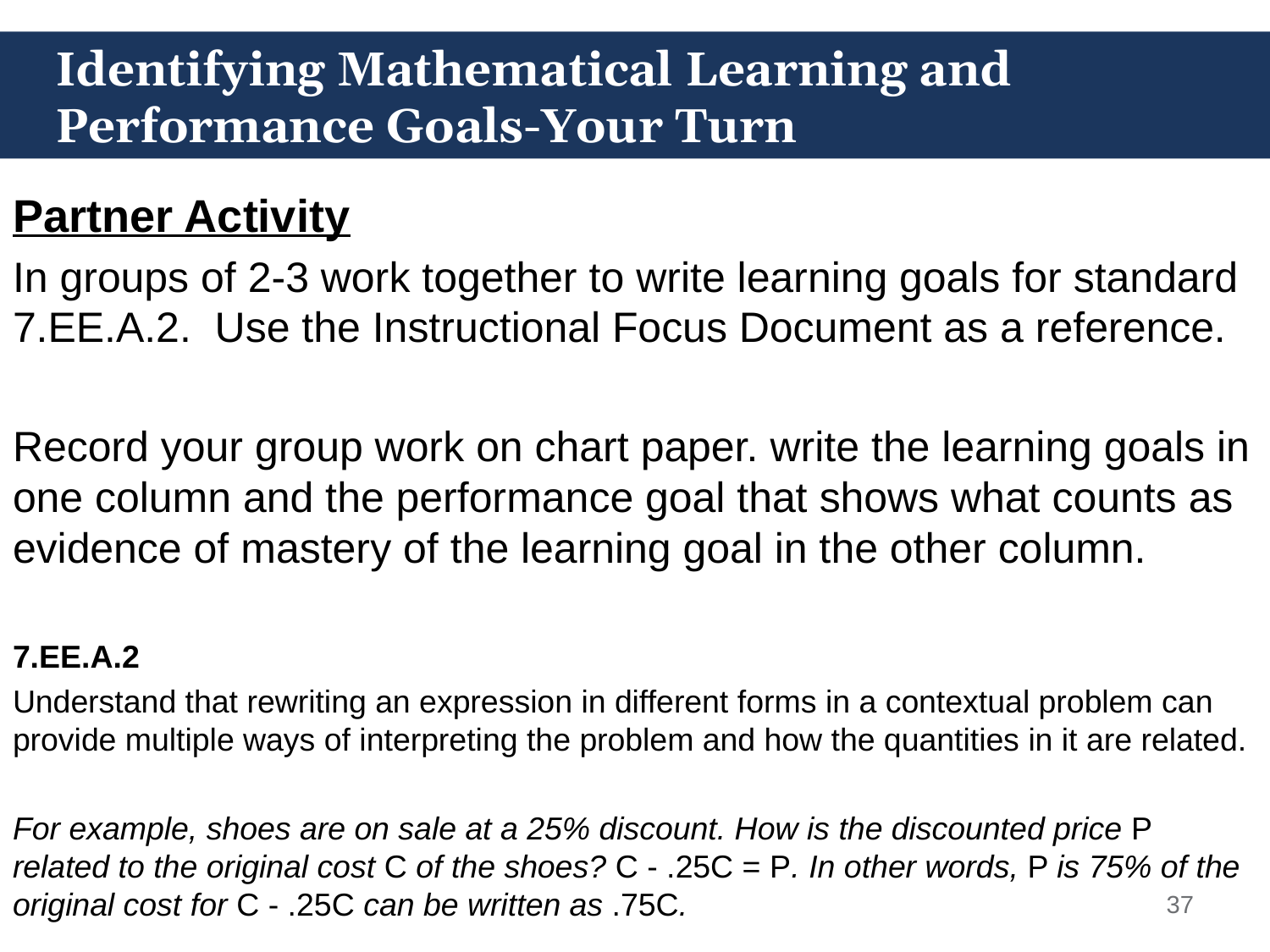

# Identifying Mathematical Learning and Performance Goals-Your Turn
Partner Activity
In groups of 2-3 work together to write learning goals for standard 7.EE.A.2.  Use the Instructional Focus Document as a reference.

Record your group work on chart paper. write the learning goals in one column and the performance goal that shows what counts as evidence of mastery of the learning goal in the other column.

7.EE.A.2
Understand that rewriting an expression in different forms in a contextual problem can provide multiple ways of interpreting the problem and how the quantities in it are related.

For example, shoes are on sale at a 25% discount. How is the discounted price P related to the original cost C of the shoes? C - .25C = P. In other words, P is 75% of the original cost for C - .25C can be written as .75C.

37